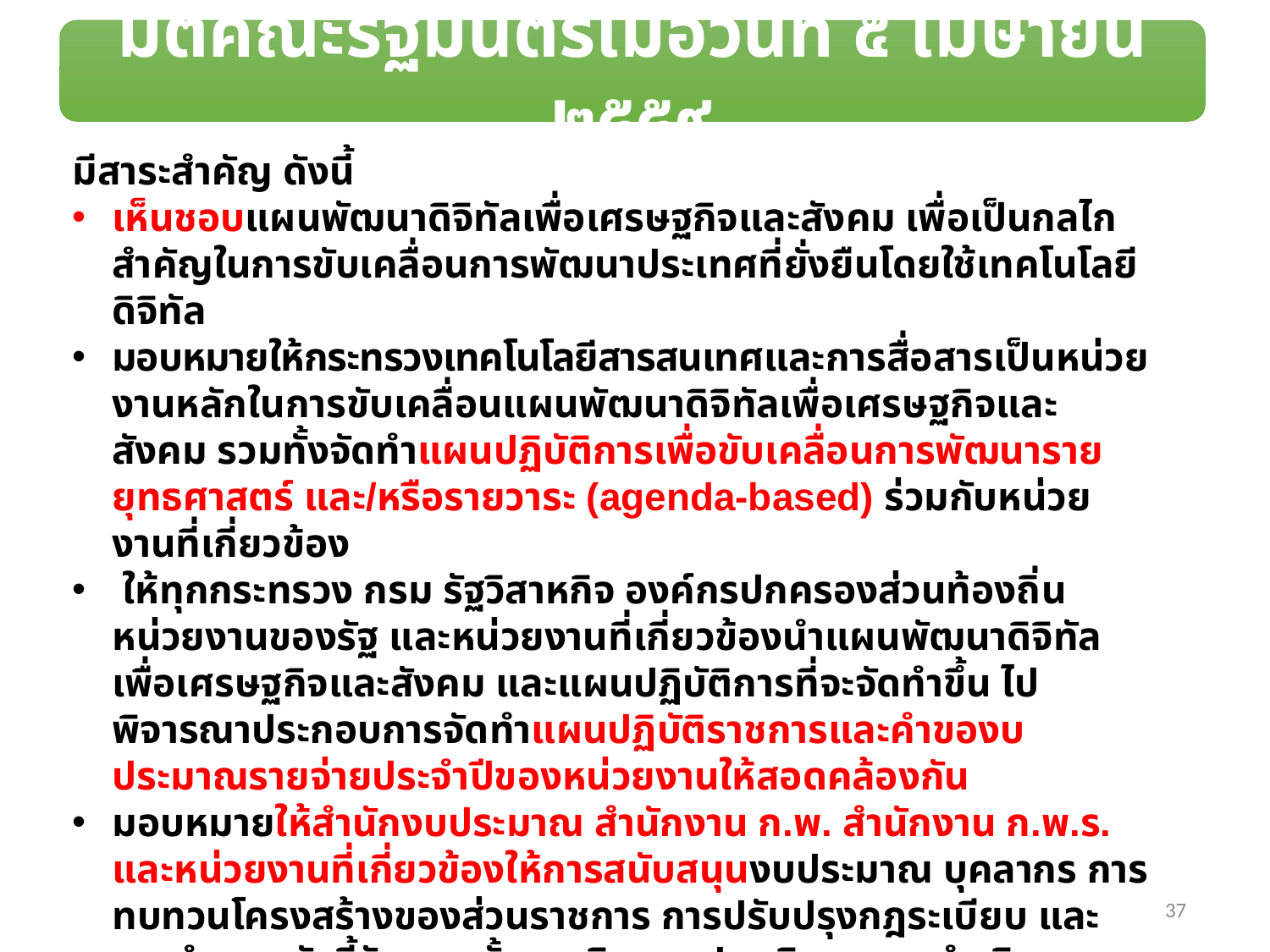

มติคณะรัฐมนตรีเมื่อวันที่ ๕ เมษายน ๒๕๕๙
มีสาระสำคัญ ดังนี้
เห็นชอบแผนพัฒนาดิจิทัลเพื่อเศรษฐกิจและสังคม เพื่อเป็นกลไกสำคัญในการขับเคลื่อนการพัฒนาประเทศที่ยั่งยืนโดยใช้เทคโนโลยีดิจิทัล
มอบหมายให้กระทรวงเทคโนโลยีสารสนเทศและการสื่อสารเป็นหน่วยงานหลักในการขับเคลื่อนแผนพัฒนาดิจิทัลเพื่อเศรษฐกิจและสังคม รวมทั้งจัดทำแผนปฏิบัติการเพื่อขับเคลื่อนการพัฒนารายยุทธศาสตร์ และ/หรือรายวาระ (agenda-based) ร่วมกับหน่วยงานที่เกี่ยวข้อง
 ให้ทุกกระทรวง กรม รัฐวิสาหกิจ องค์กรปกครองส่วนท้องถิ่น หน่วยงานของรัฐ และหน่วยงานที่เกี่ยวข้องนำแผนพัฒนาดิจิทัลเพื่อเศรษฐกิจและสังคม และแผนปฏิบัติการที่จะจัดทำขึ้น ไปพิจารณาประกอบการจัดทำแผนปฏิบัติราชการและคำของบประมาณรายจ่ายประจำปีของหน่วยงานให้สอดคล้องกัน
มอบหมายให้สำนักงบประมาณ สำนักงาน ก.พ. สำนักงาน ก.พ.ร. และหน่วยงานที่เกี่ยวข้องให้การสนับสนุนงบประมาณ บุคลากร การทบทวนโครงสร้างของส่วนราชการ การปรับปรุงกฎระเบียบ และการกำหนดตัวชี้วัด รวมทั้งการติดตามประเมินผลการดำเนินงานของหน่วยงานภาครัฐ เพื่อให้เกิดประสิทธิภาพและเป็นไปตามแผนพัฒนาดิจิทัลเพื่อเศรษฐกิจและสังคม และแผนพัฒนารัฐบาลดิจิทัล
ให้ทุกกระทรวง กรม รัฐวิสาหกิจ องค์กรปกครองส่วนท้องถิ่น หน่วยงานของรัฐ และหน่วยงานที่เกี่ยวข้อง จัดทำแผนปฏิบัติการดิจิทัลระยะ ๓ ปี ของหน่วยงานแทนการจัดทำแผนแม่บทเทคโนโลยีสารสนเทศและการสื่อสารเดิม
37